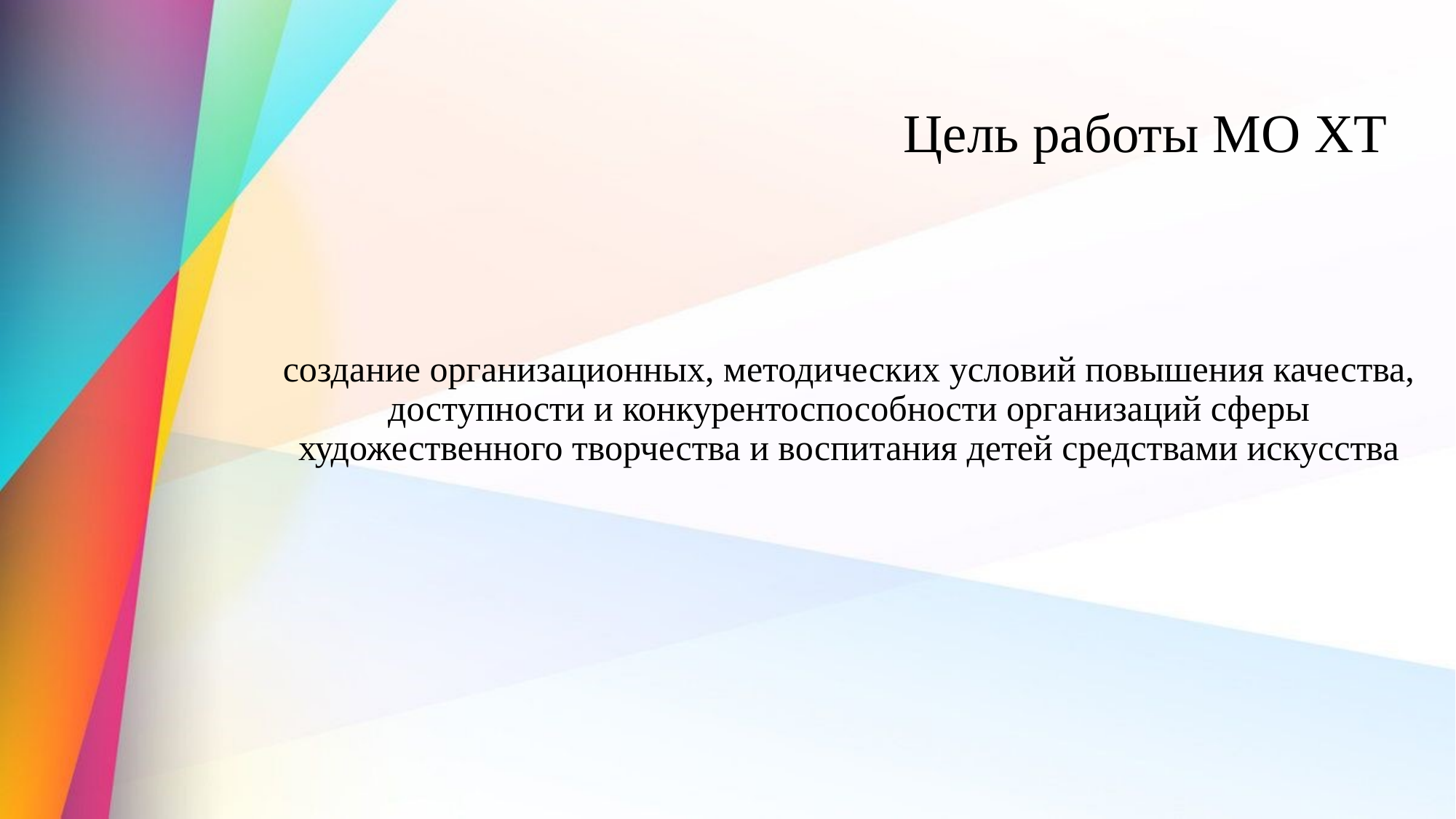

Цель работы МО ХТ
# создание организационных, методических условий повышения качества, доступности и конкурентоспособности организаций сферы художественного творчества и воспитания детей средствами искусства